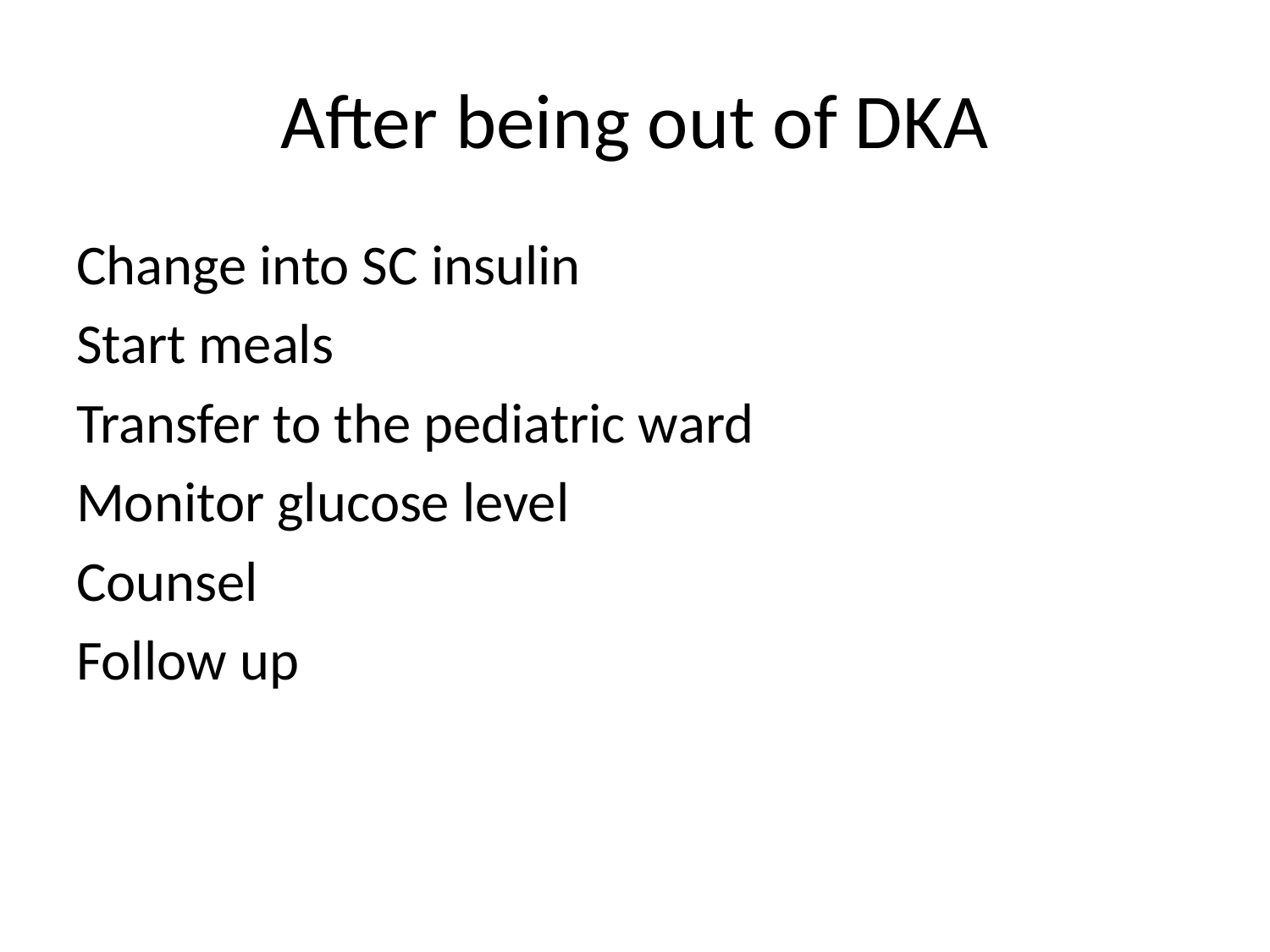

# After being out of DKA
Change into SC insulin
Start meals
Transfer to the pediatric ward
Monitor glucose level
Counsel
Follow up